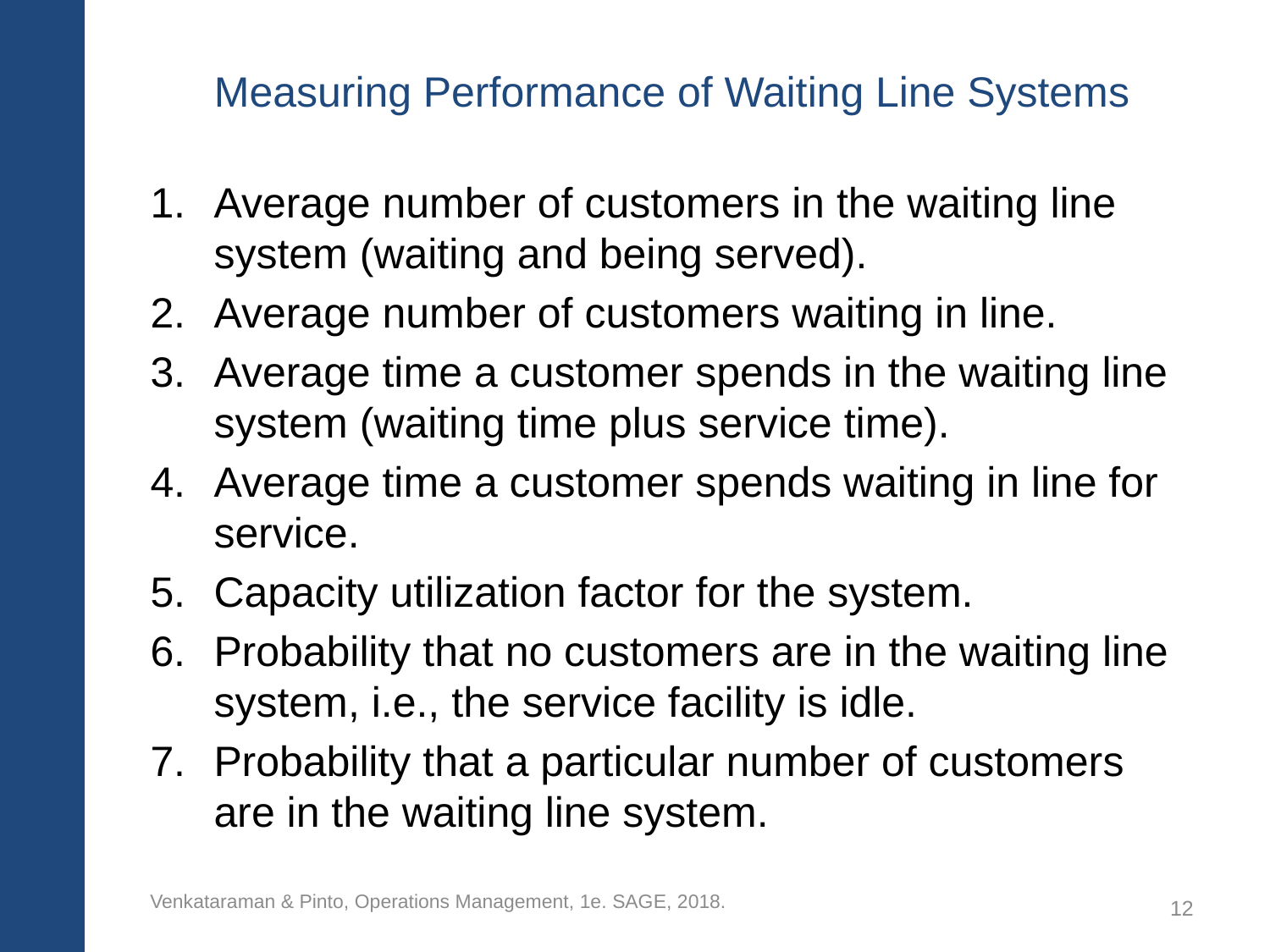

# Measuring Performance of Waiting Line Systems
Average number of customers in the waiting line system (waiting and being served).
Average number of customers waiting in line.
Average time a customer spends in the waiting line system (waiting time plus service time).
Average time a customer spends waiting in line for service.
Capacity utilization factor for the system.
Probability that no customers are in the waiting line system, i.e., the service facility is idle.
Probability that a particular number of customers are in the waiting line system.
Venkataraman & Pinto, Operations Management, 1e. SAGE, 2018.
12